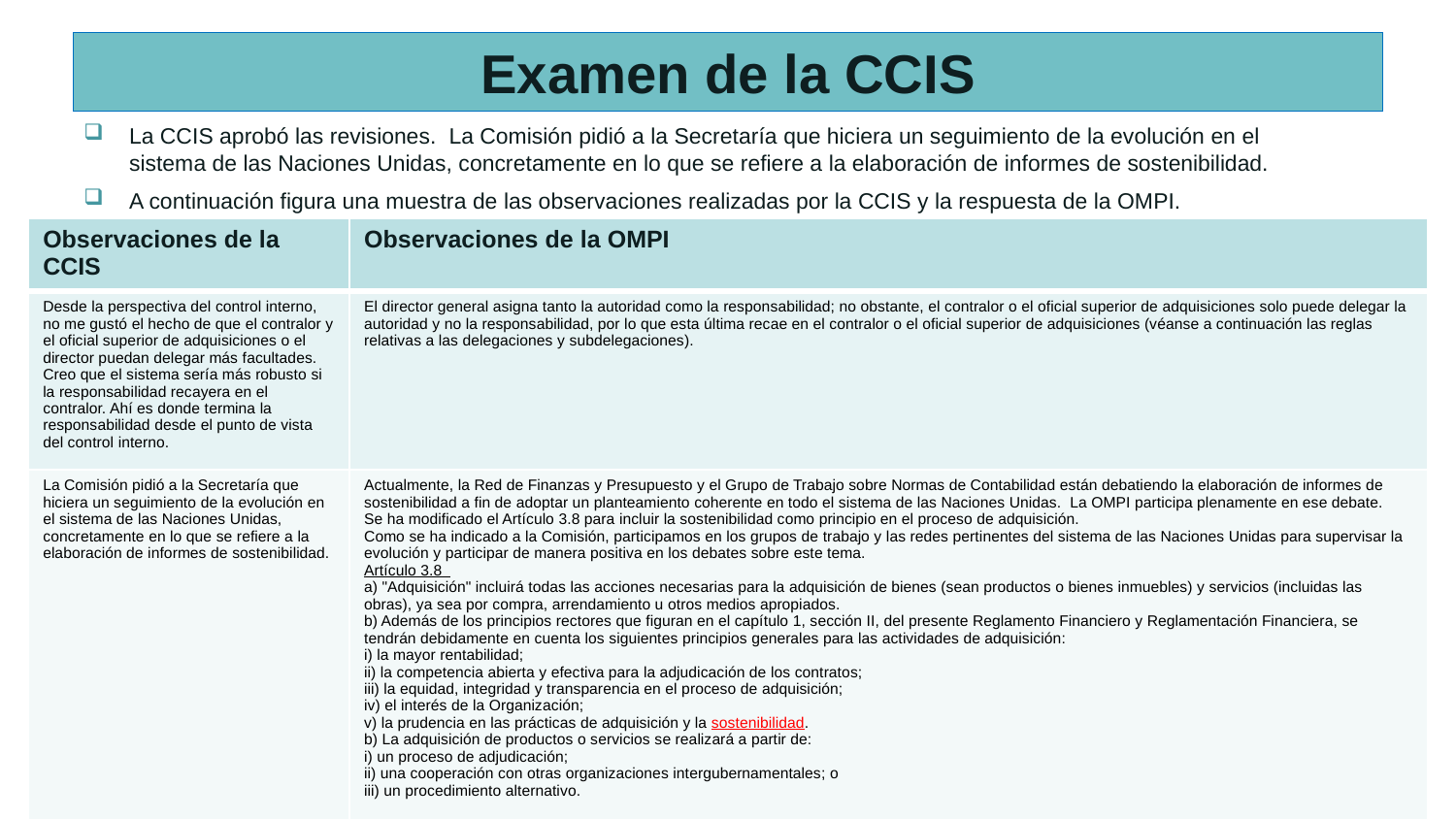

# Examen de la CCIS
La CCIS aprobó las revisiones.  La Comisión pidió a la Secretaría que hiciera un seguimiento de la evolución en el sistema de las Naciones Unidas, concretamente en lo que se refiere a la elaboración de informes de sostenibilidad.
A continuación figura una muestra de las observaciones realizadas por la CCIS y la respuesta de la OMPI.

| Observaciones de la CCIS | Observaciones de la OMPI |
| --- | --- |
| Desde la perspectiva del control interno, no me gustó el hecho de que el contralor y el oficial superior de adquisiciones o el director puedan delegar más facultades. Creo que el sistema sería más robusto si la responsabilidad recayera en el contralor. Ahí es donde termina la responsabilidad desde el punto de vista del control interno. | El director general asigna tanto la autoridad como la responsabilidad; no obstante, el contralor o el oficial superior de adquisiciones solo puede delegar la autoridad y no la responsabilidad, por lo que esta última recae en el contralor o el oficial superior de adquisiciones (véanse a continuación las reglas relativas a las delegaciones y subdelegaciones). |
| La Comisión pidió a la Secretaría que hiciera un seguimiento de la evolución en el sistema de las Naciones Unidas, concretamente en lo que se refiere a la elaboración de informes de sostenibilidad. | Actualmente, la Red de Finanzas y Presupuesto y el Grupo de Trabajo sobre Normas de Contabilidad están debatiendo la elaboración de informes de sostenibilidad a fin de adoptar un planteamiento coherente en todo el sistema de las Naciones Unidas. La OMPI participa plenamente en ese debate. Se ha modificado el Artículo 3.8 para incluir la sostenibilidad como principio en el proceso de adquisición. Como se ha indicado a la Comisión, participamos en los grupos de trabajo y las redes pertinentes del sistema de las Naciones Unidas para supervisar la evolución y participar de manera positiva en los debates sobre este tema. Artículo 3.8 a) "Adquisición" incluirá todas las acciones necesarias para la adquisición de bienes (sean productos o bienes inmuebles) y servicios (incluidas las obras), ya sea por compra, arrendamiento u otros medios apropiados. b) Además de los principios rectores que figuran en el capítulo 1, sección II, del presente Reglamento Financiero y Reglamentación Financiera, se tendrán debidamente en cuenta los siguientes principios generales para las actividades de adquisición: i) la mayor rentabilidad; ii) la competencia abierta y efectiva para la adjudicación de los contratos; iii) la equidad, integridad y transparencia en el proceso de adquisición; iv) el interés de la Organización; v) la prudencia en las prácticas de adquisición y la sostenibilidad. b) La adquisición de productos o servicios se realizará a partir de: i) un proceso de adjudicación; ii) una cooperación con otras organizaciones intergubernamentales; o iii) un procedimiento alternativo. |